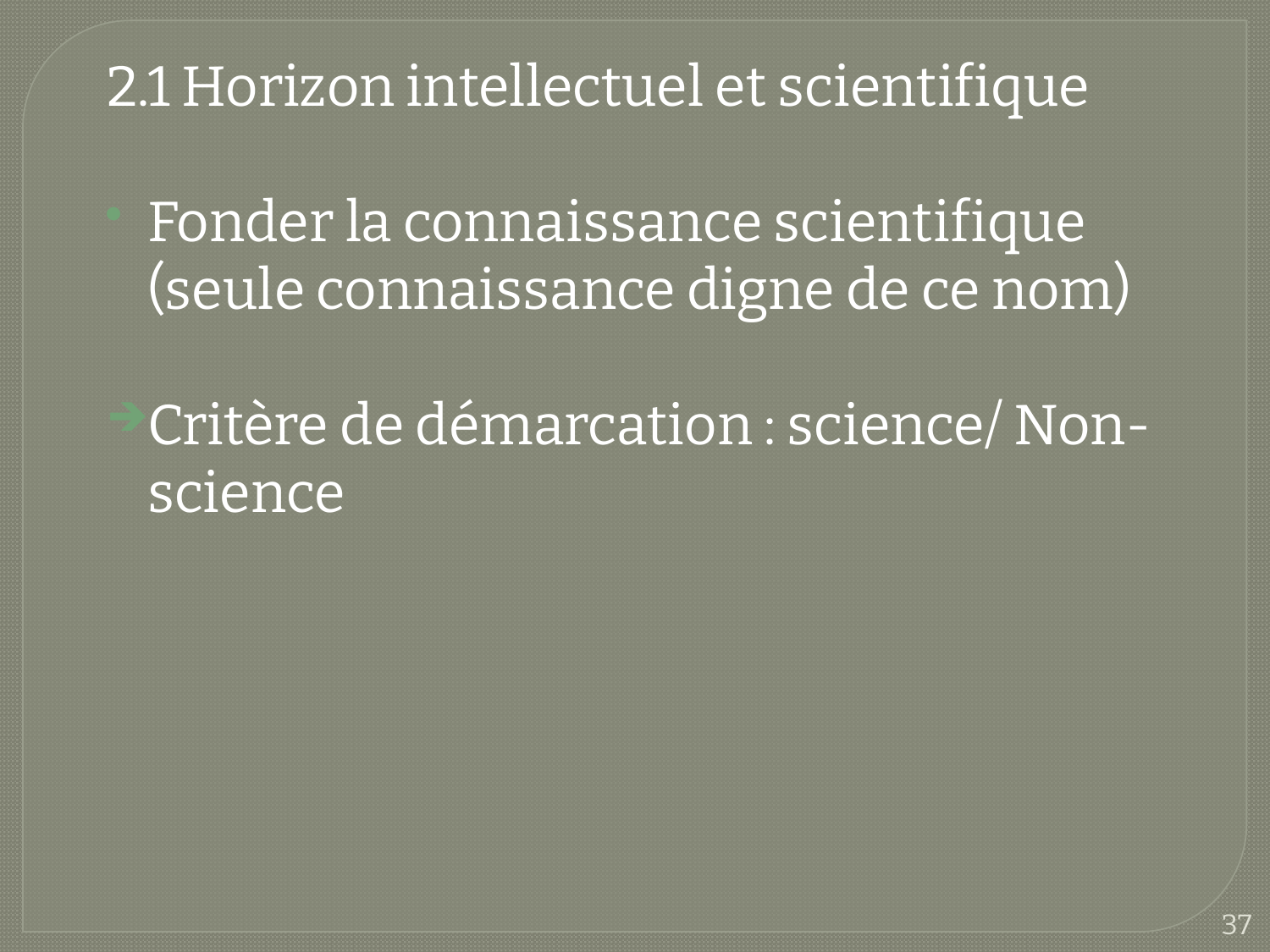

2.1 Horizon intellectuel et scientifique

Fonder la connaissance scientifique (seule connaissance digne de ce nom)

Critère de démarcation : science/ Non-science

37